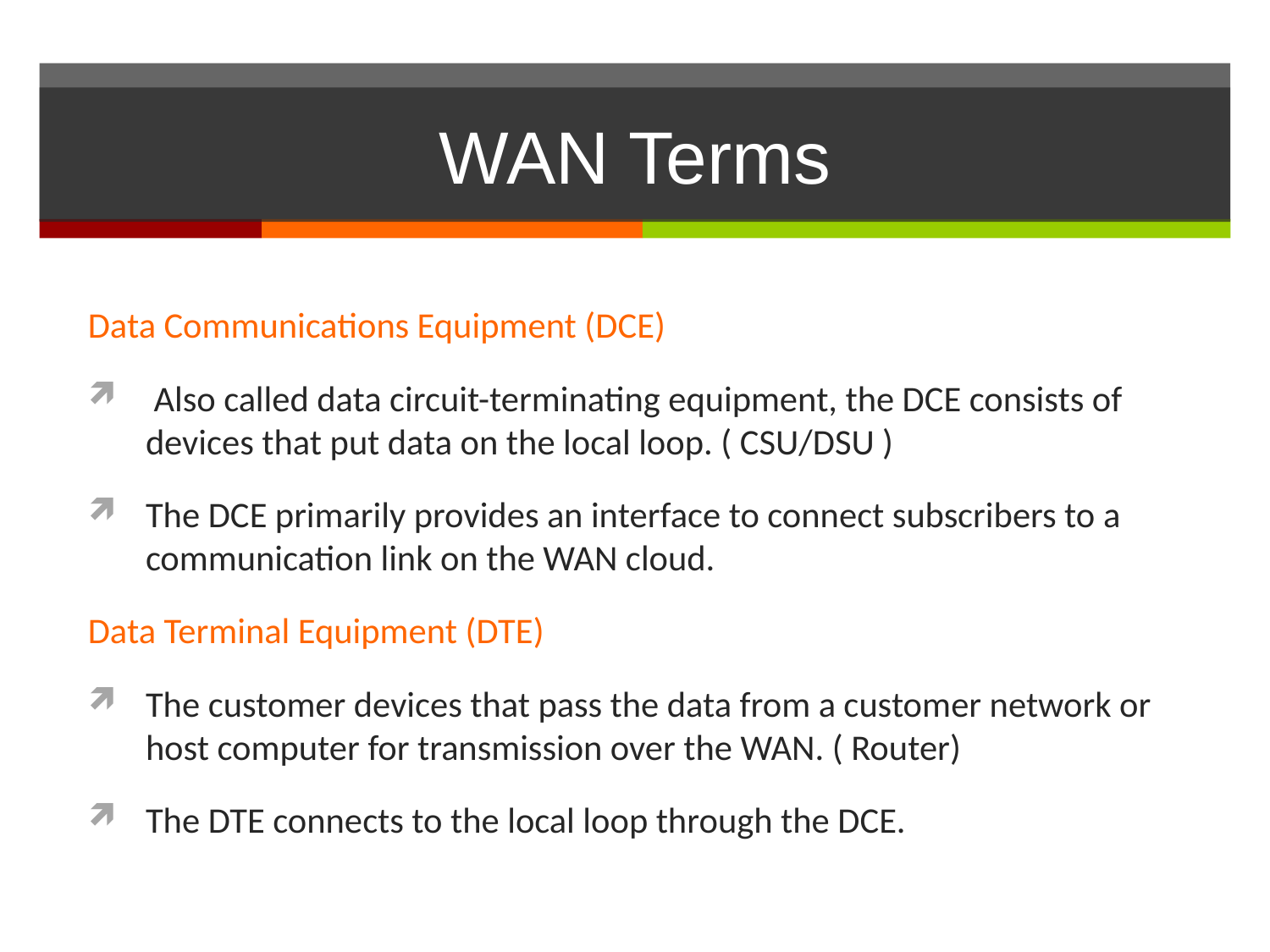

# WAN Terms
Data Communications Equipment (DCE)
 Also called data circuit-terminating equipment, the DCE consists of devices that put data on the local loop. ( CSU/DSU )
The DCE primarily provides an interface to connect subscribers to a communication link on the WAN cloud.
Data Terminal Equipment (DTE)
The customer devices that pass the data from a customer network or host computer for transmission over the WAN. ( Router)
The DTE connects to the local loop through the DCE.